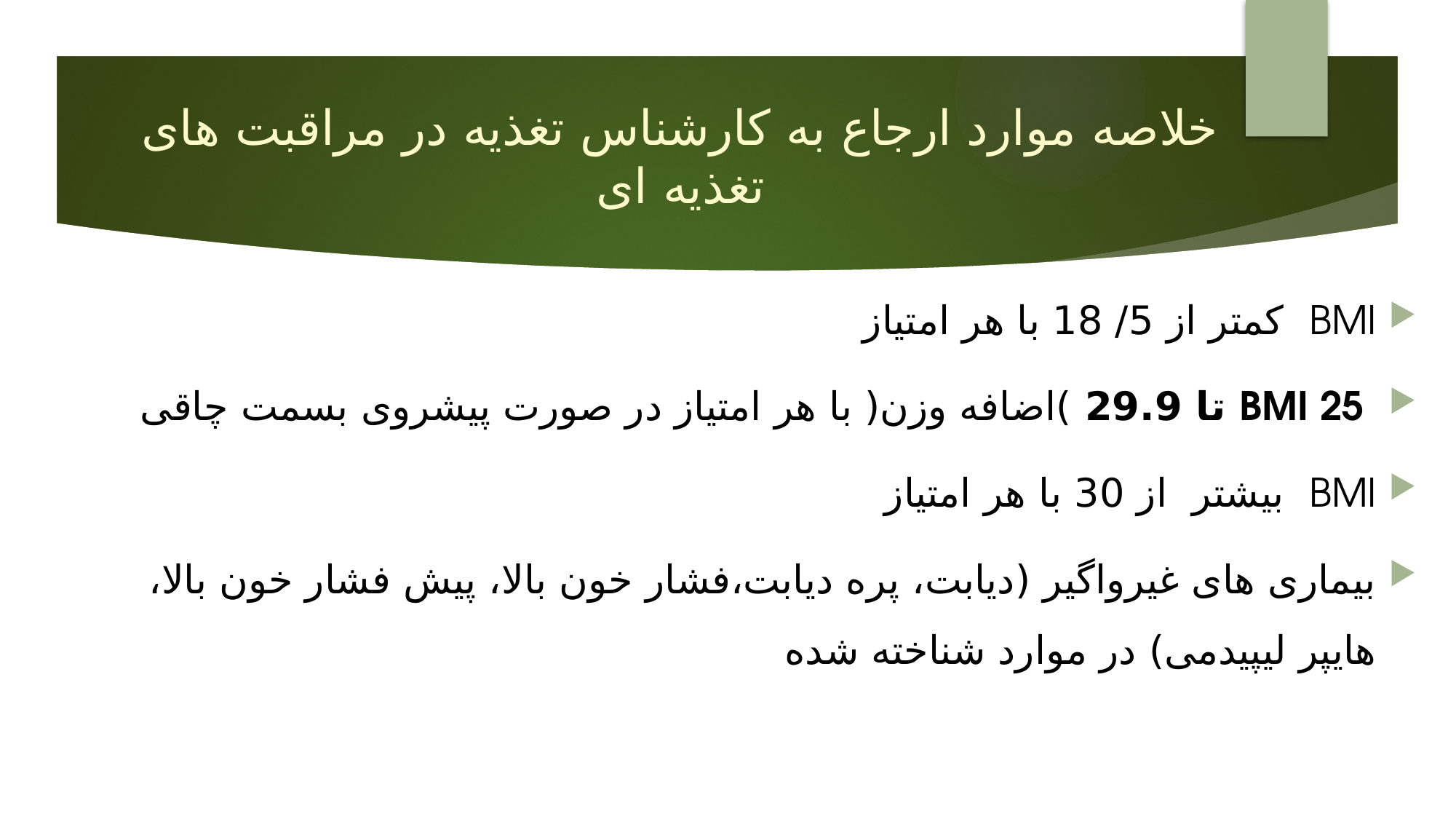

# خلاصه موارد ارجاع به کارشناس تغذیه در مراقبت های تغذیه ای
BMI  کمتر از 5/ 18 با هر امتیاز
 BMI 25 تا 29.9 )اضافه وزن( با هر امتیاز در صورت پیشروی بسمت چاقی
BMI  بیشتر  از 30 با هر امتیاز
بیماری های غیرواگیر (دیابت، پره دیابت،فشار خون بالا، پیش فشار خون بالا، هایپر لیپیدمی) در موارد شناخته شده